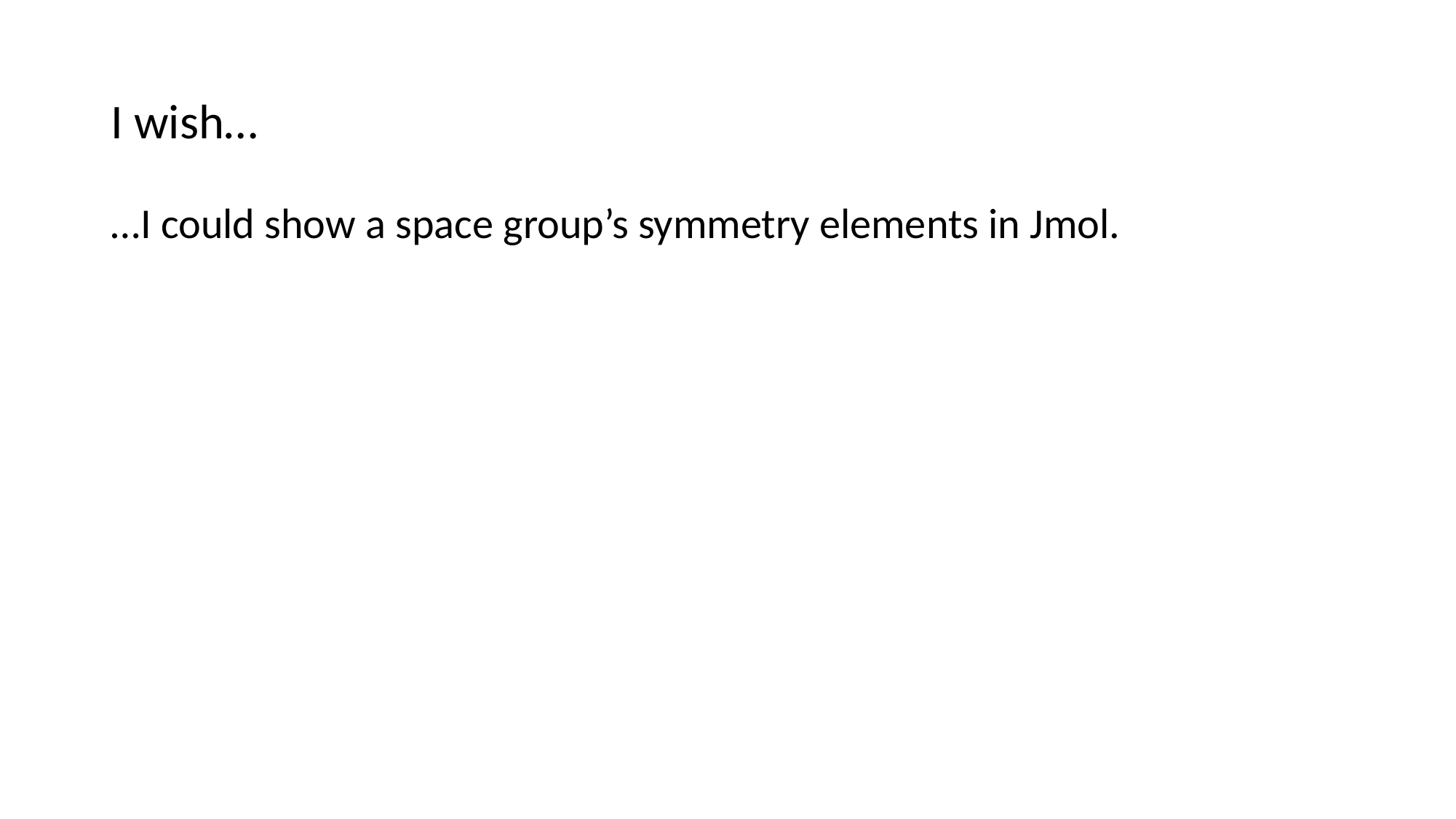

# I wish…
…I could show a space group’s symmetry elements in Jmol.